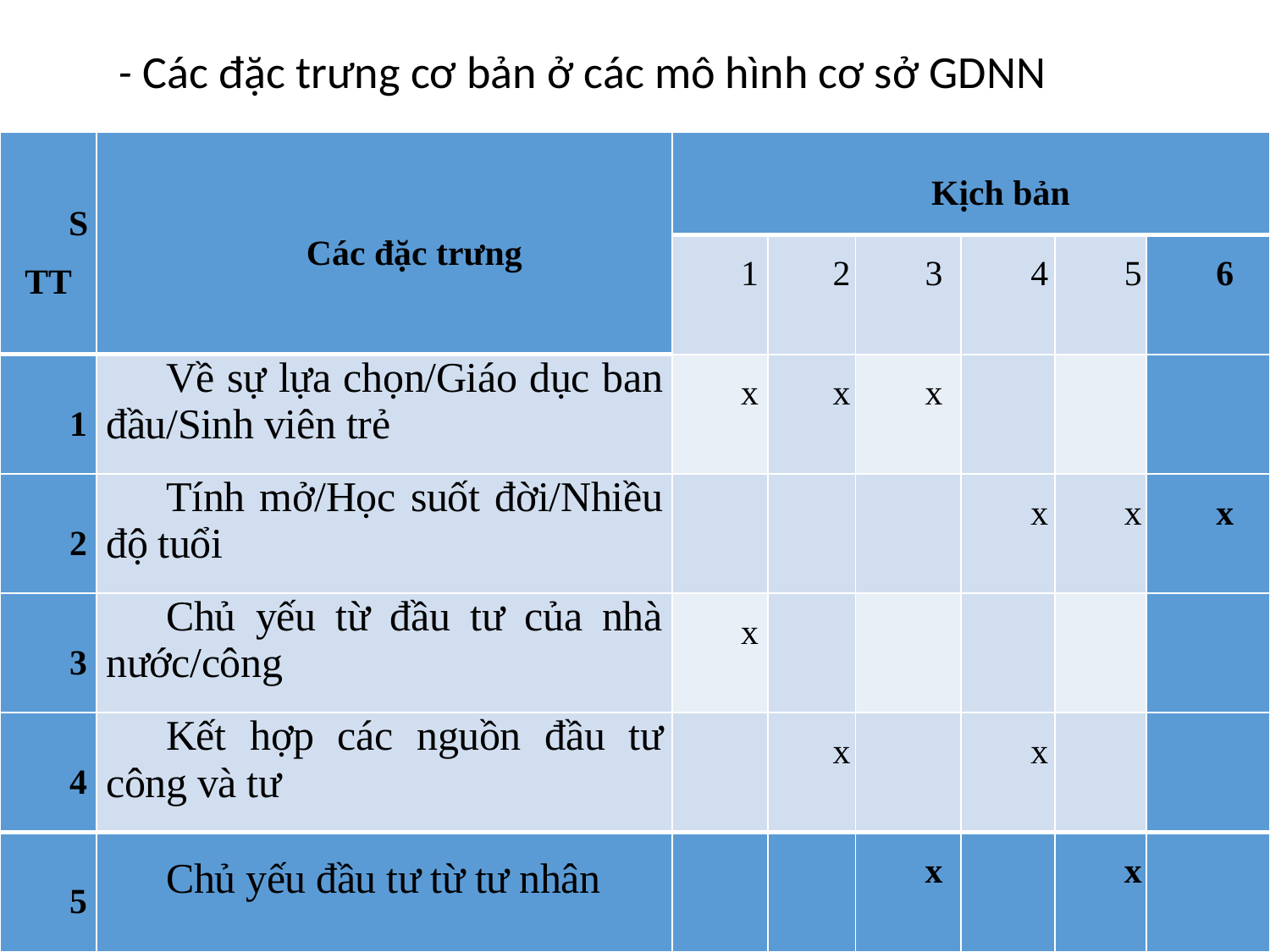

- Các đặc trưng cơ bản ở các mô hình cơ sở GDNN
| STT | Các đặc trưng | Kịch bản |  |  |  |  |  |
| --- | --- | --- | --- | --- | --- | --- | --- |
|  |  | 1 | 2 | 3 | 4 | 5 | 6 |
| 1 | Về sự lựa chọn/Giáo dục ban đầu/Sinh viên trẻ | x | x | x |  |  |  |
| 2 | Tính mở/Học suốt đời/Nhiều độ tuổi |  |  |  | x | x | x |
| 3 | Chủ yếu từ đầu tư của nhà nước/công | x |  |  |  |  |  |
| 4 | Kết hợp các nguồn đầu tư công và tư |  | x |  | x |  |  |
| 5 | Chủ yếu đầu tư từ tư nhân |  |  | x |  | x |  |